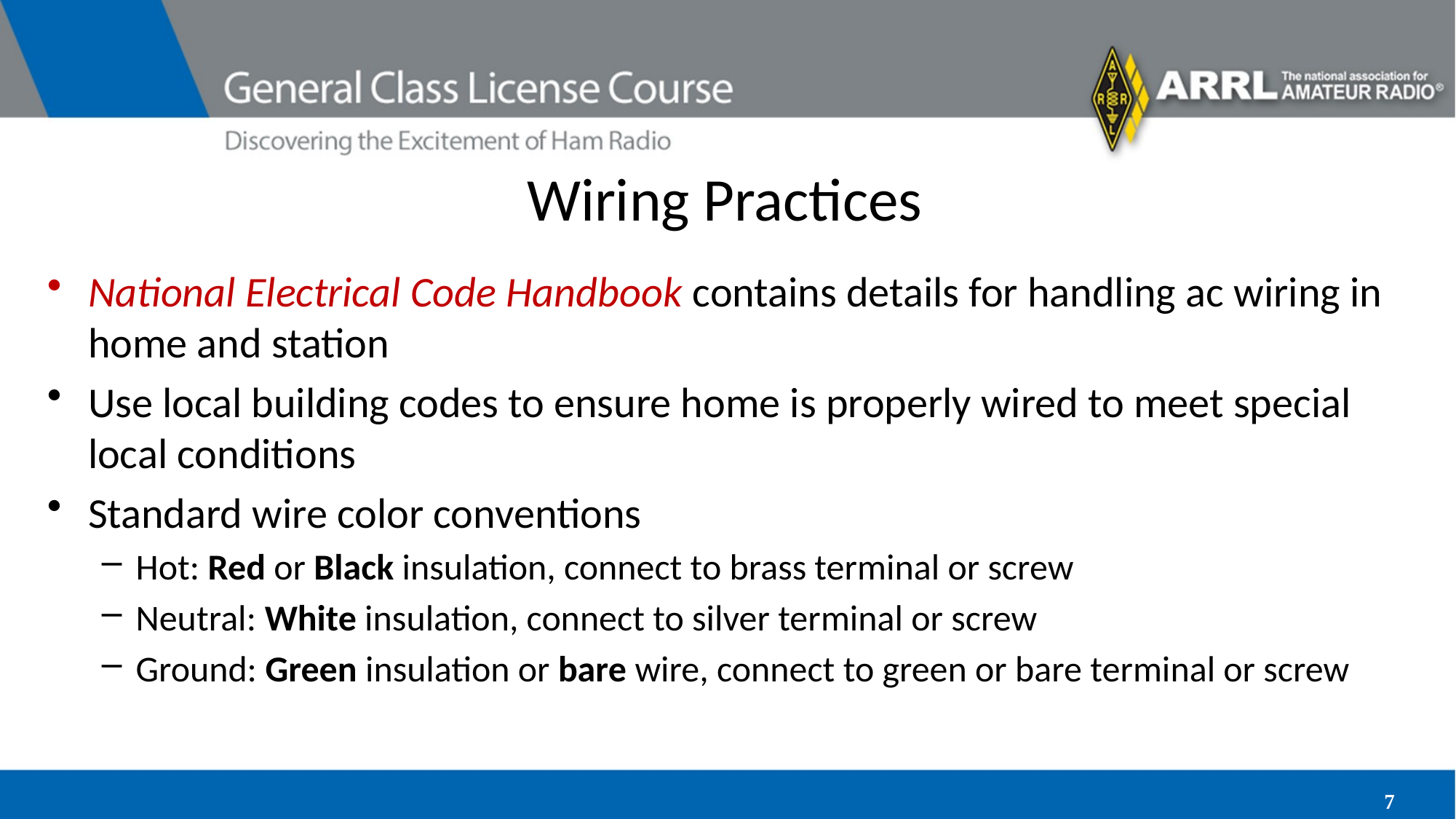

# Wiring Practices
National Electrical Code Handbook contains details for handling ac wiring in home and station
Use local building codes to ensure home is properly wired to meet special local conditions
Standard wire color conventions
Hot: Red or Black insulation, connect to brass terminal or screw
Neutral: White insulation, connect to silver terminal or screw
Ground: Green insulation or bare wire, connect to green or bare terminal or screw